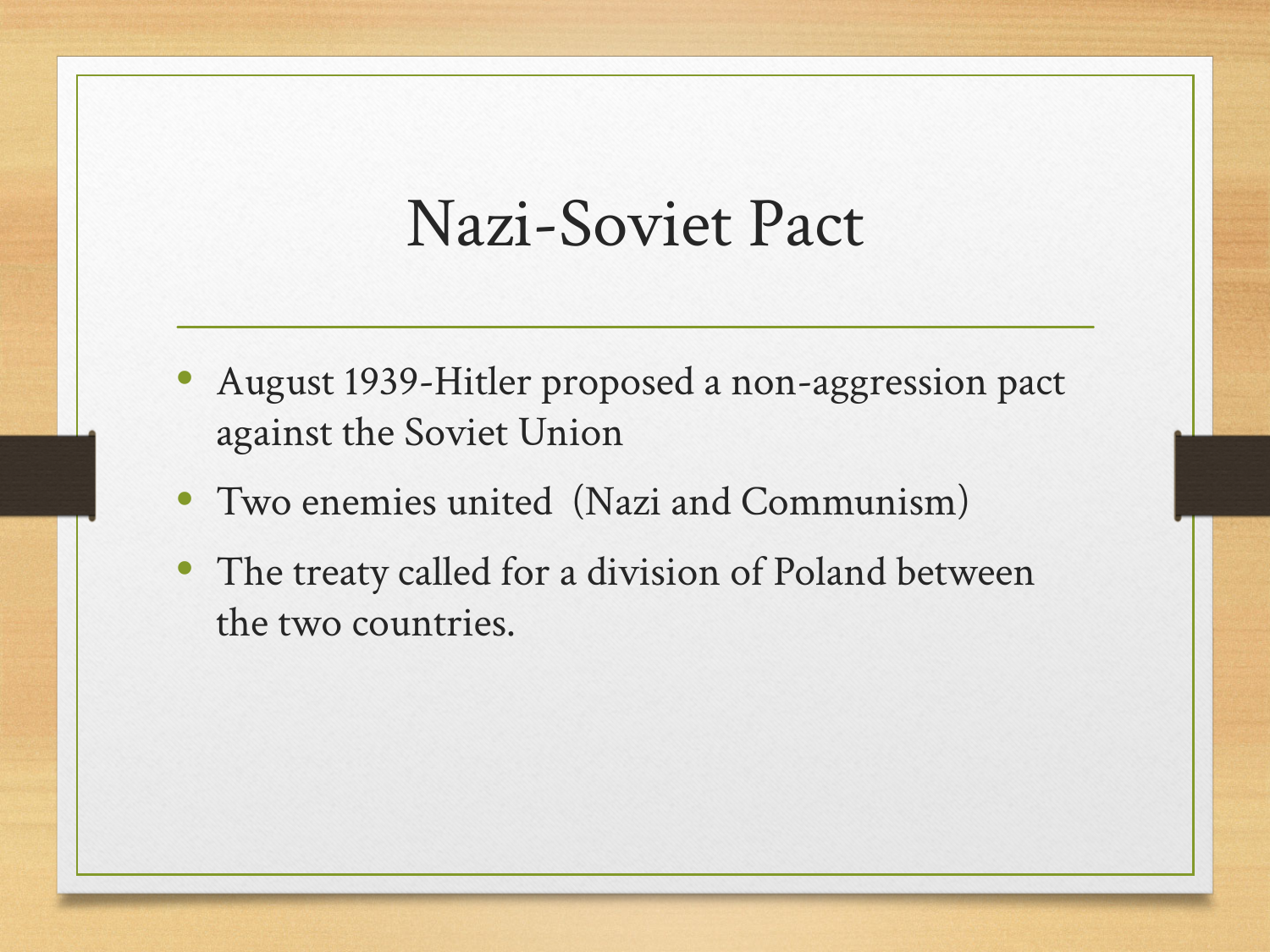

# Nazi-Soviet Pact
August 1939-Hitler proposed a non-aggression pact against the Soviet Union
Two enemies united  (Nazi and Communism)
The treaty called for a division of Poland between the two countries.